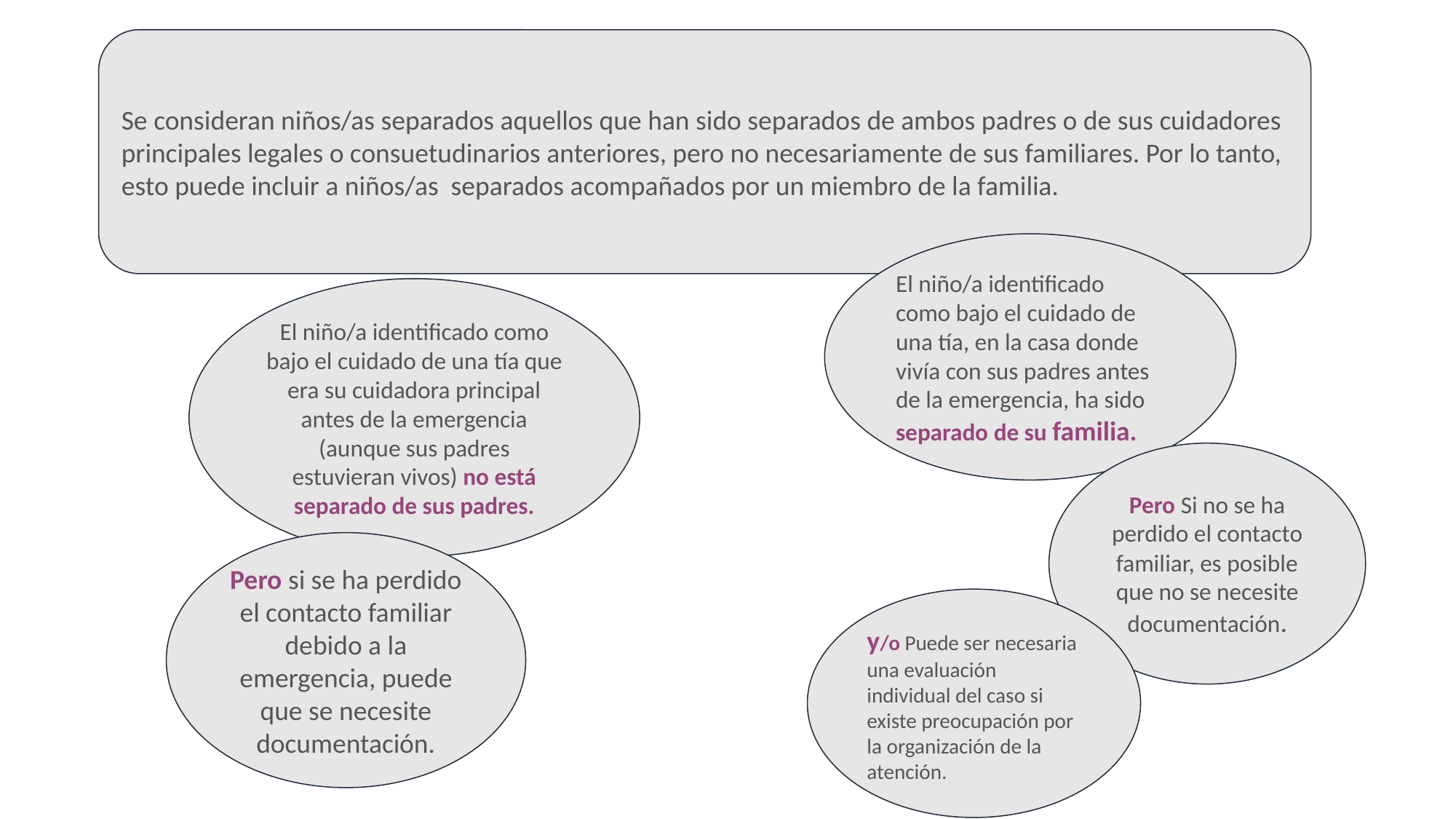

Se consideran niños/as separados aquellos que han sido separados de ambos padres o de sus cuidadores principales legales o consuetudinarios anteriores, pero no necesariamente de sus familiares. Por lo tanto, esto puede incluir a niños/as  separados acompañados por un miembro de la familia.
El niño/a identificado como bajo el cuidado de una tía, en la casa donde vivía con sus padres antes de la emergencia, ha sido separado de su familia.
El niño/a identificado como bajo el cuidado de una tía que era su cuidadora principal antes de la emergencia (aunque sus padres estuvieran vivos) no está separado de sus padres.
Pero Si no se ha perdido el contacto familiar, es posible que no se necesite documentación.
Pero si se ha perdido el contacto familiar debido a la emergencia, puede que se necesite documentación.
y/o Puede ser necesaria una evaluación individual del caso si existe preocupación por la organización de la atención.